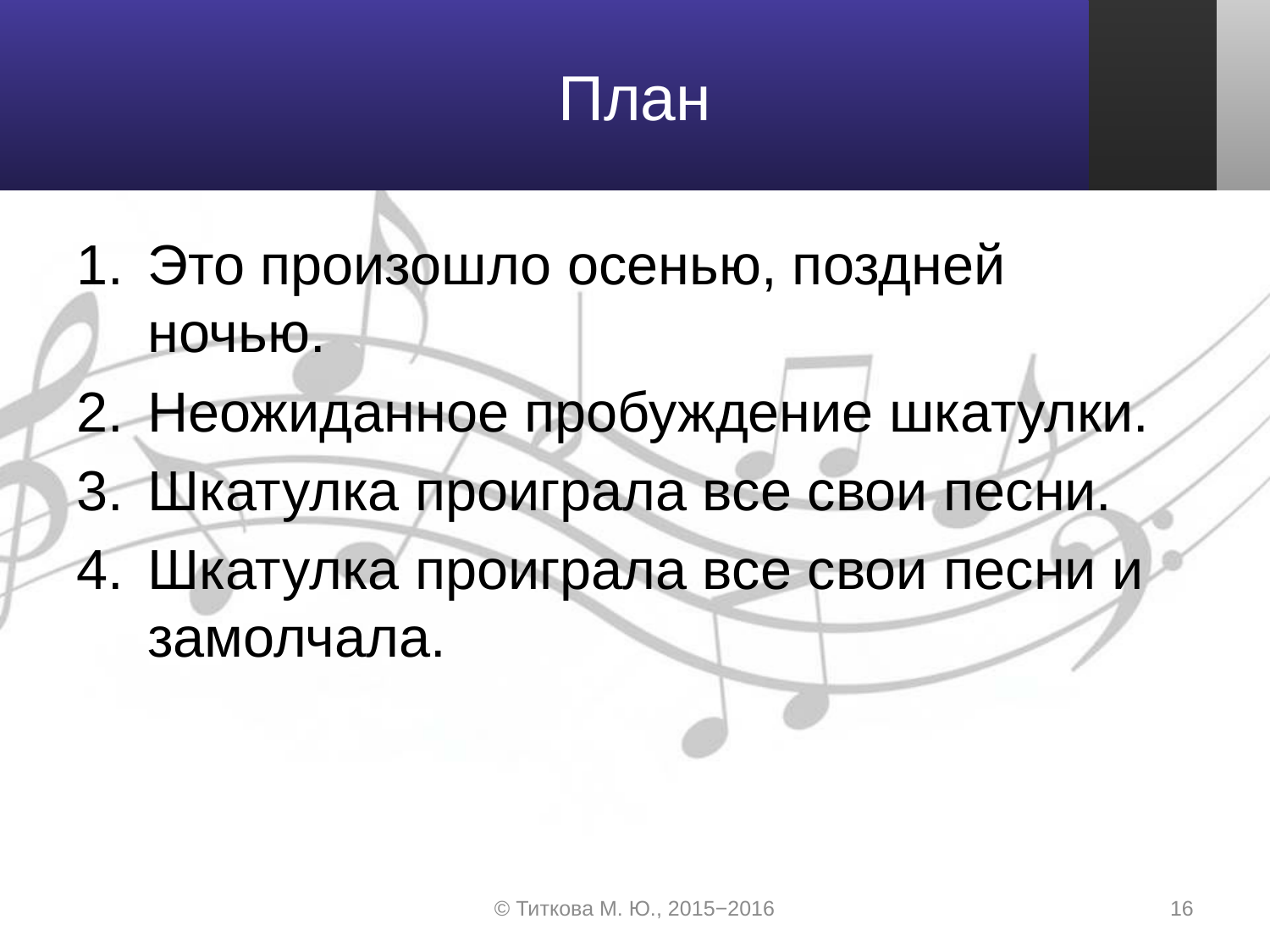

# План
Это произошло осенью, поздней ночью.
Неожиданное пробуждение шкатулки.
Шкатулка проиграла все свои песни.
Шкатулка проиграла все свои песни и замолчала.

© Титкова М. Ю., 2015−2016
16